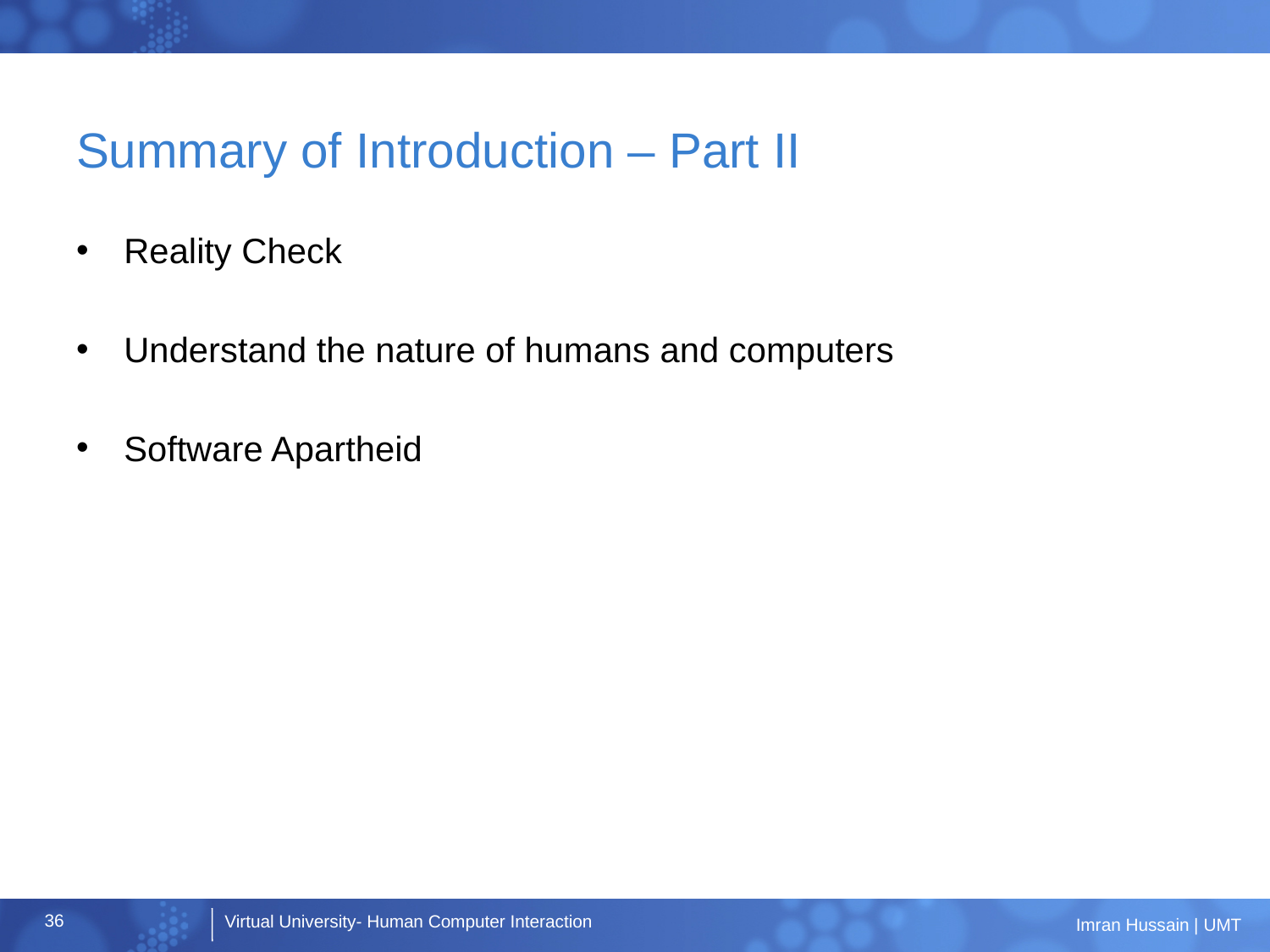

# Summary of Introduction – Part II
Reality Check

Understand the nature of humans and computers

Software Apartheid